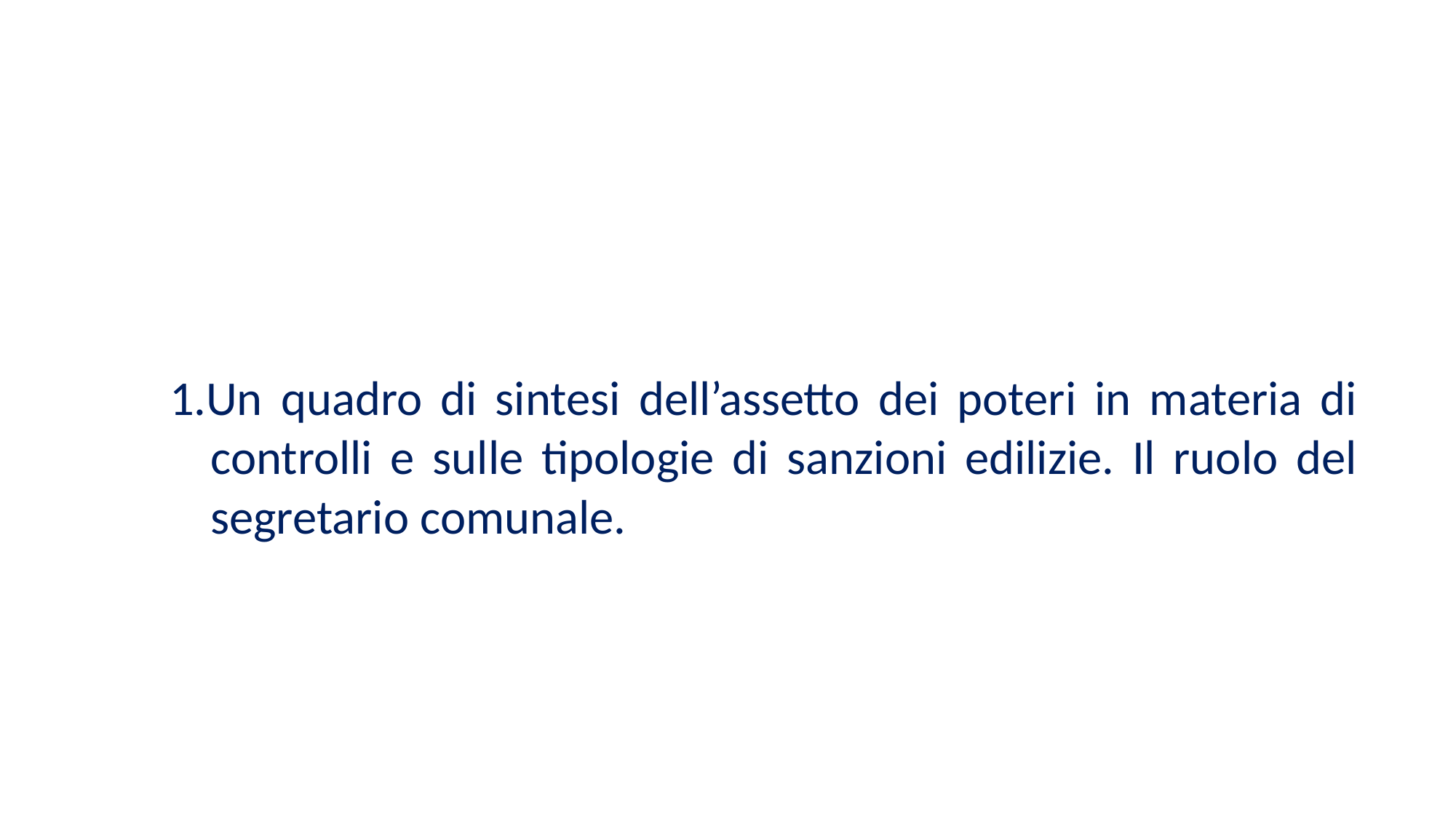

1.Un quadro di sintesi dell’assetto dei poteri in materia di controlli e sulle tipologie di sanzioni edilizie. Il ruolo del segretario comunale.